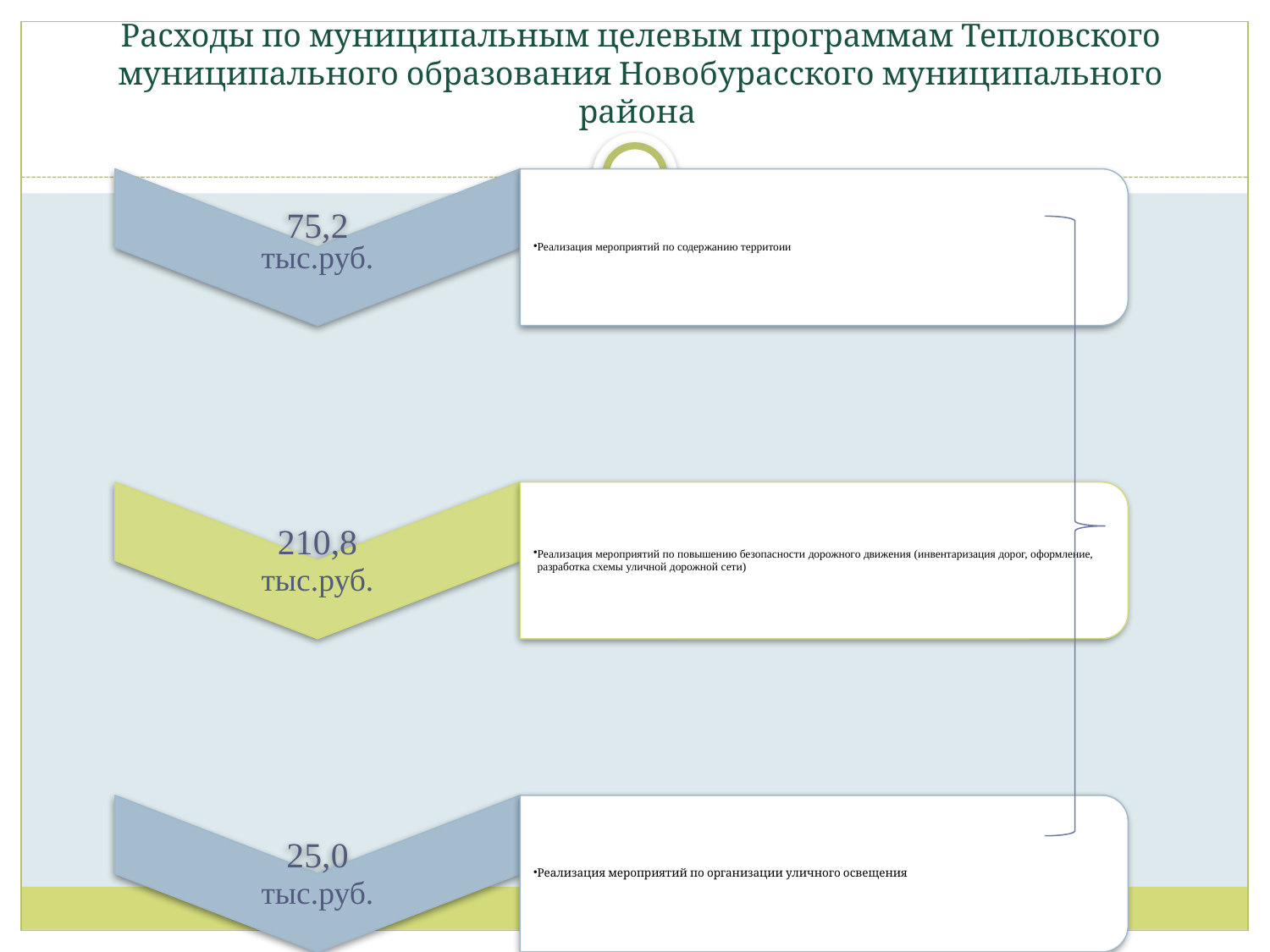

# Расходы по муниципальным целевым программам Тепловского муниципального образования Новобурасского муниципального района
75,2
тыс.руб.
Реализация мероприятий по содержанию территоии
Реализация мероприятий по повышению безопасности дорожного движения (инвентаризация дорог, оформление, разработка схемы уличной дорожной сети)
25,0
тыс.руб.
Реализация мероприятий по организации уличного освещения
210,8
тыс.руб.